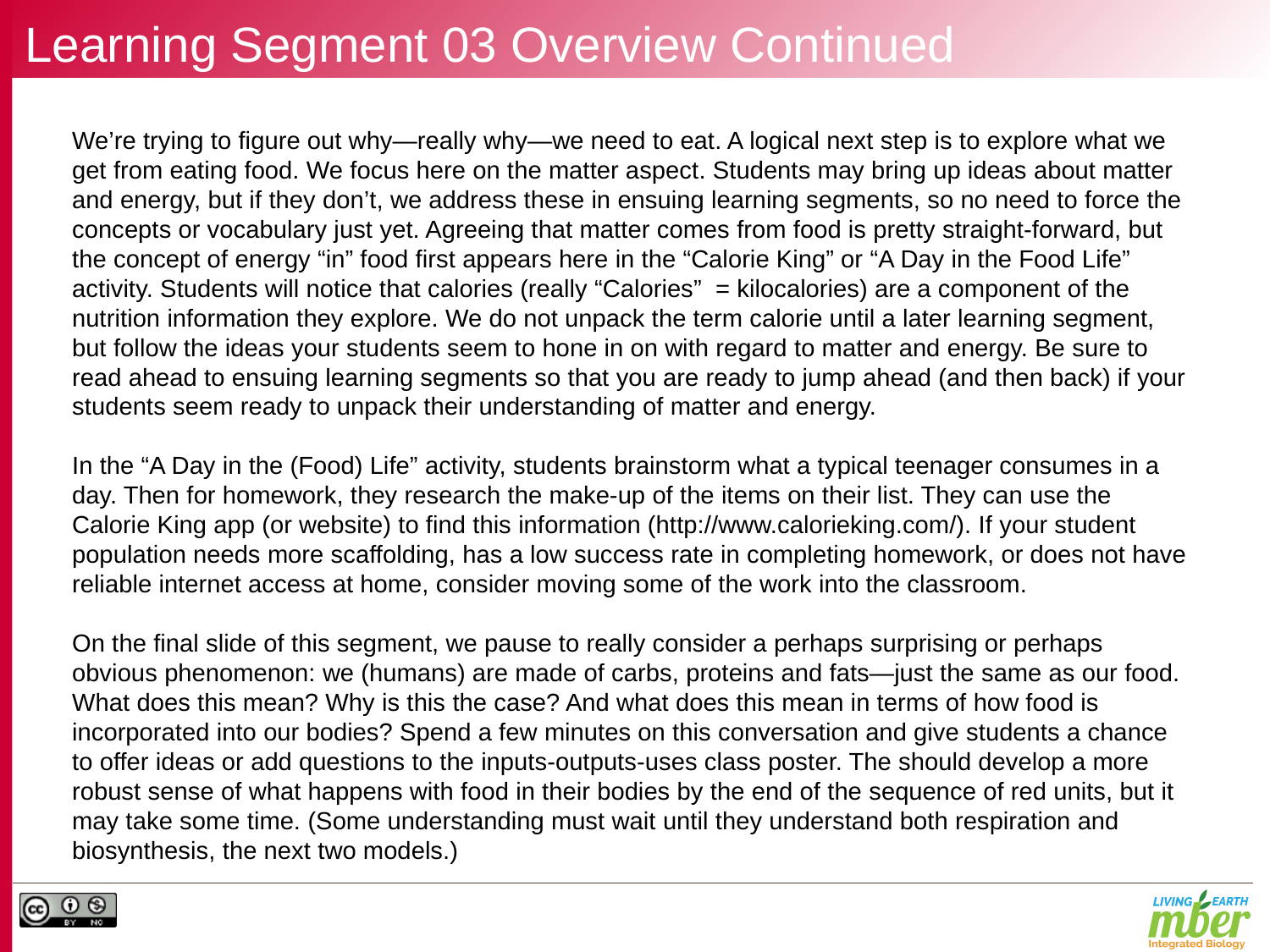

# Learning Segment 03 Overview Continued
We’re trying to figure out why—really why—we need to eat. A logical next step is to explore what we get from eating food. We focus here on the matter aspect. Students may bring up ideas about matter and energy, but if they don’t, we address these in ensuing learning segments, so no need to force the concepts or vocabulary just yet. Agreeing that matter comes from food is pretty straight-forward, but the concept of energy “in” food first appears here in the “Calorie King” or “A Day in the Food Life” activity. Students will notice that calories (really “Calories”  = kilocalories) are a component of the nutrition information they explore. We do not unpack the term calorie until a later learning segment, but follow the ideas your students seem to hone in on with regard to matter and energy. Be sure to read ahead to ensuing learning segments so that you are ready to jump ahead (and then back) if your students seem ready to unpack their understanding of matter and energy.

In the “A Day in the (Food) Life” activity, students brainstorm what a typical teenager consumes in a day. Then for homework, they research the make-up of the items on their list. They can use the Calorie King app (or website) to find this information (http://www.calorieking.com/). If your student population needs more scaffolding, has a low success rate in completing homework, or does not have reliable internet access at home, consider moving some of the work into the classroom.

On the final slide of this segment, we pause to really consider a perhaps surprising or perhaps obvious phenomenon: we (humans) are made of carbs, proteins and fats—just the same as our food. What does this mean? Why is this the case? And what does this mean in terms of how food is incorporated into our bodies? Spend a few minutes on this conversation and give students a chance to offer ideas or add questions to the inputs-outputs-uses class poster. The should develop a more robust sense of what happens with food in their bodies by the end of the sequence of red units, but it may take some time. (Some understanding must wait until they understand both respiration and biosynthesis, the next two models.)